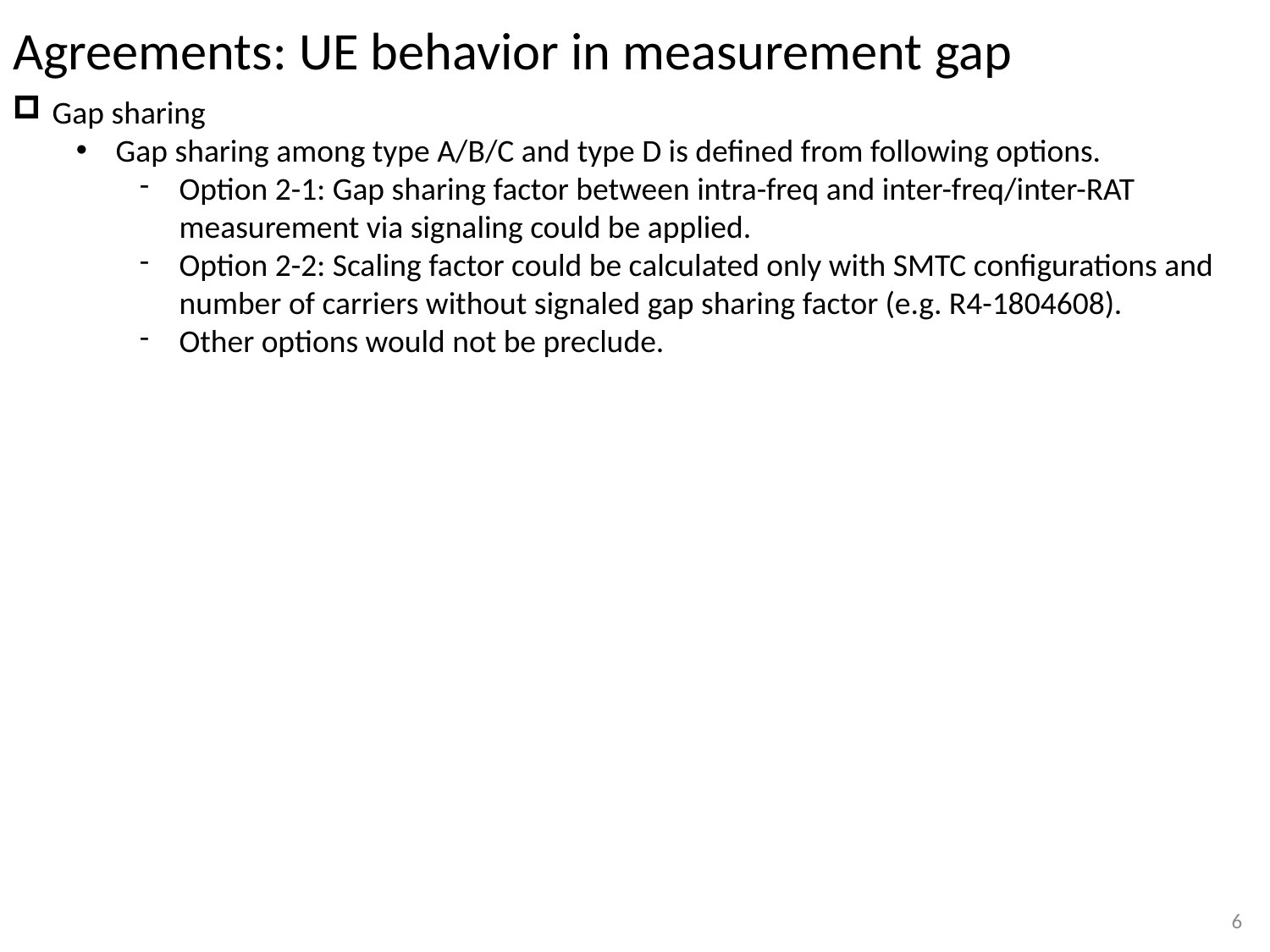

# Agreements: UE behavior in measurement gap
Gap sharing
Gap sharing among type A/B/C and type D is defined from following options.
Option 2-1: Gap sharing factor between intra-freq and inter-freq/inter-RAT measurement via signaling could be applied.
Option 2-2: Scaling factor could be calculated only with SMTC configurations and number of carriers without signaled gap sharing factor (e.g. R4-1804608).
Other options would not be preclude.
6